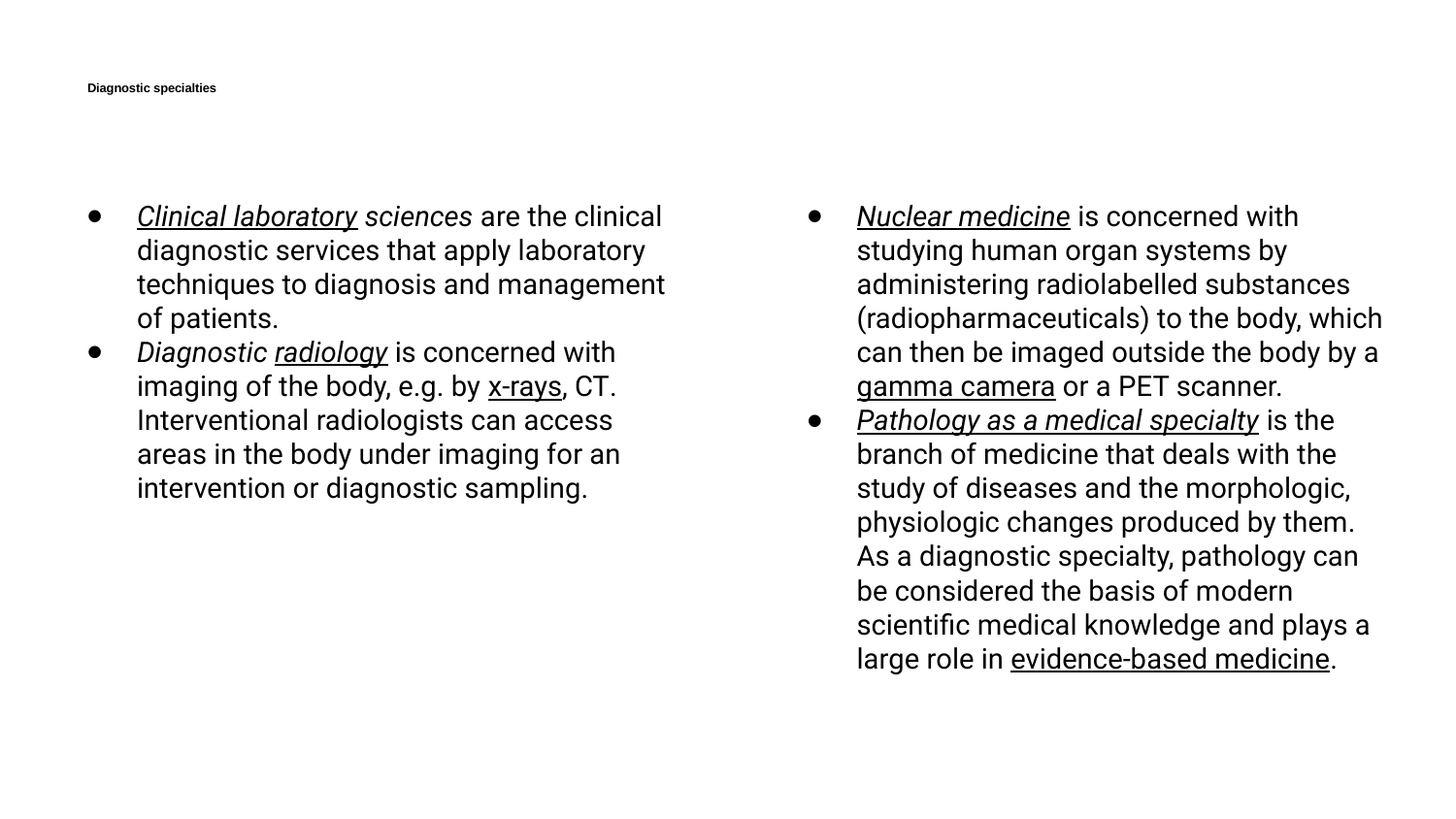

# Diagnostic specialties
Clinical laboratory sciences are the clinical diagnostic services that apply laboratory techniques to diagnosis and management of patients.
Diagnostic radiology is concerned with imaging of the body, e.g. by x-rays, CT. Interventional radiologists can access areas in the body under imaging for an intervention or diagnostic sampling.

Nuclear medicine is concerned with studying human organ systems by administering radiolabelled substances (radiopharmaceuticals) to the body, which can then be imaged outside the body by a gamma camera or a PET scanner.
Pathology as a medical specialty is the branch of medicine that deals with the study of diseases and the morphologic, physiologic changes produced by them. As a diagnostic specialty, pathology can be considered the basis of modern scientific medical knowledge and plays a large role in evidence-based medicine.